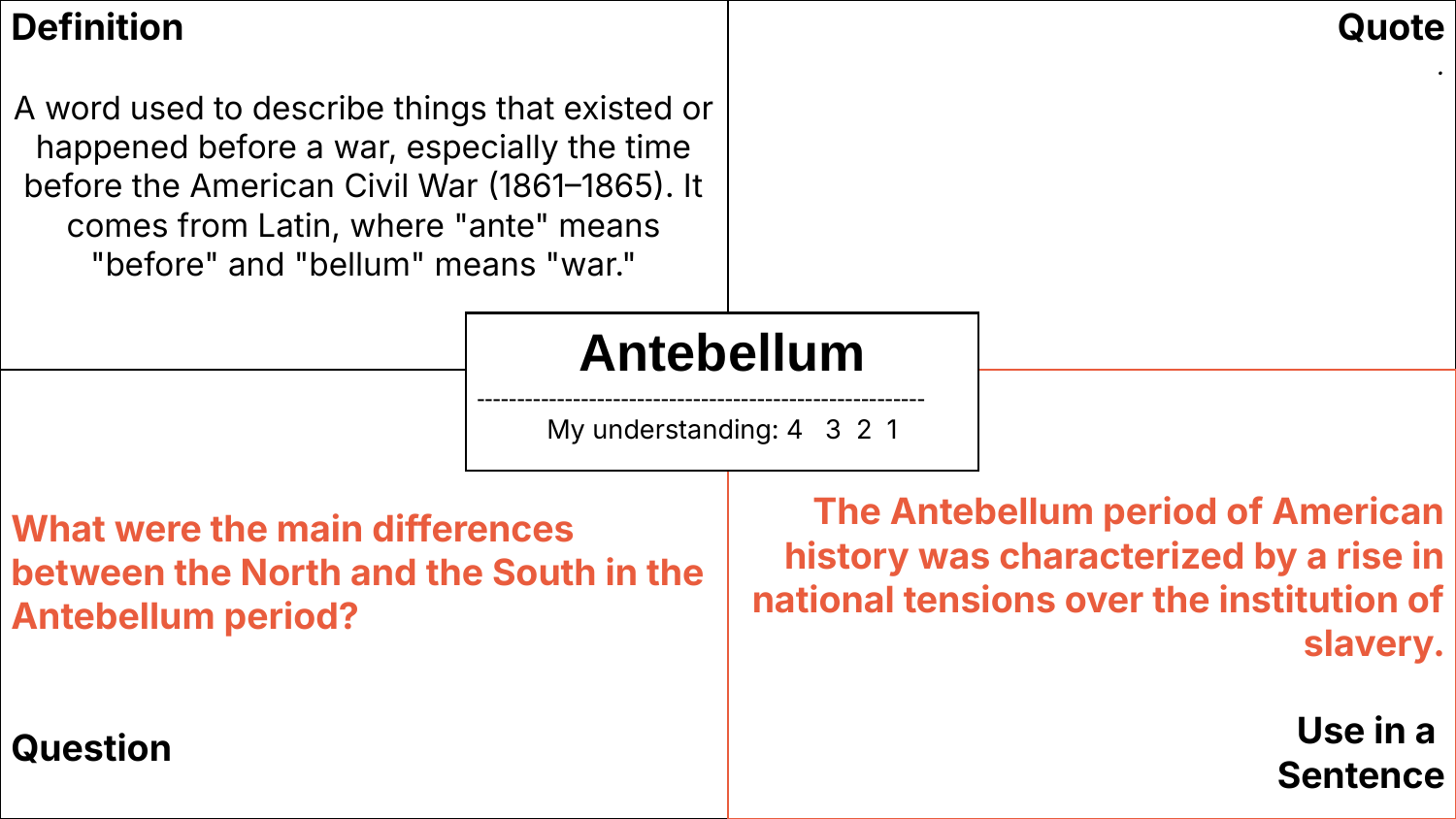

| Definition A word used to describe things that existed or happened before a war, especially the time before the American Civil War (1861–1865). It comes from Latin, where "ante" means "before" and "bellum" means "war." | Quote . |
| --- | --- |
| What were the main differences between the North and the South in the Antebellum period? Question | The Antebellum period of American history was characterized by a rise in national tensions over the institution of slavery. Use in a Sentence |
Antebellum
--------------------------------------------------------
My understanding: 4   3  2  1